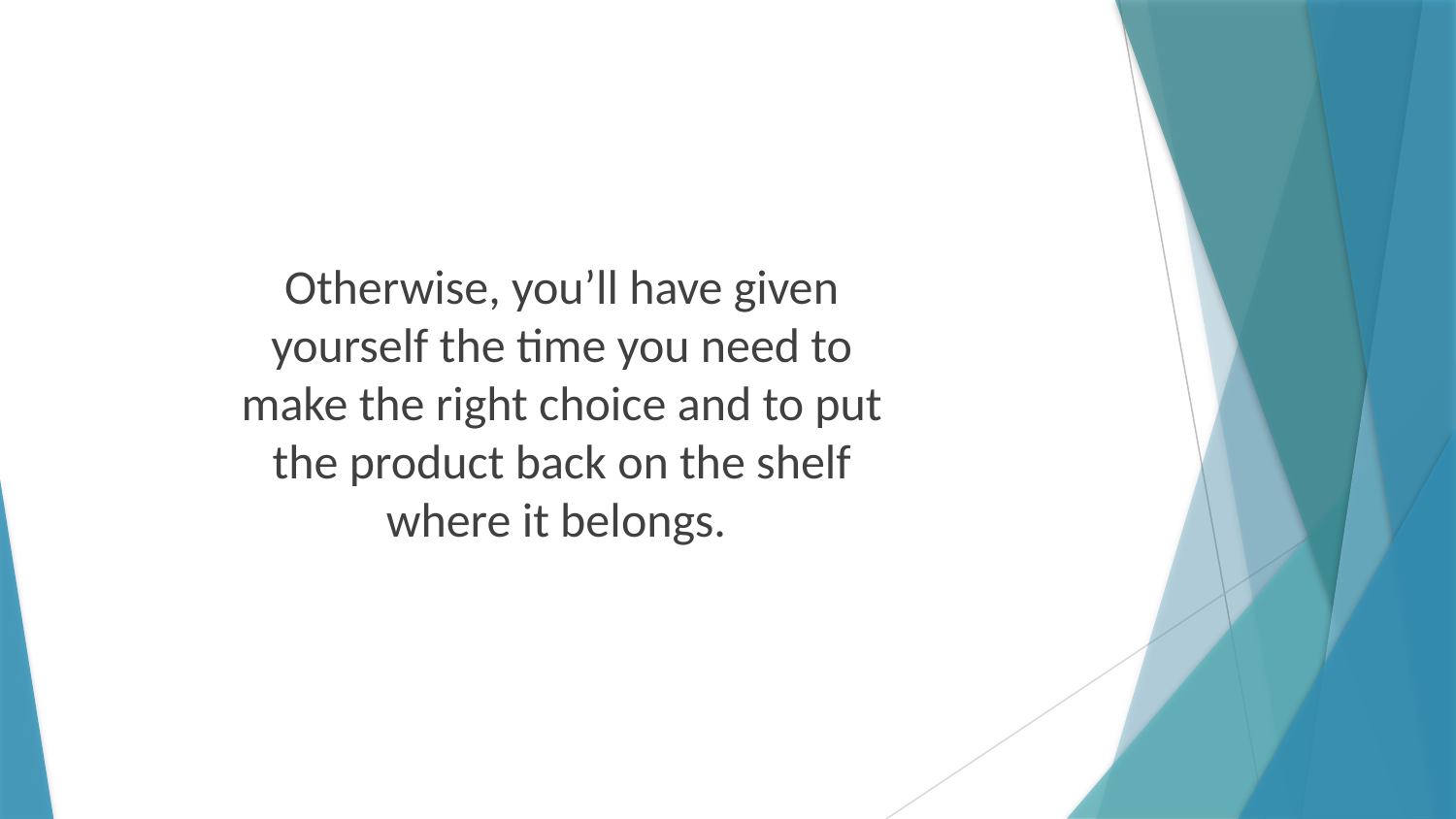

Otherwise, you’ll have given yourself the time you need to make the right choice and to put the product back on the shelf where it belongs.